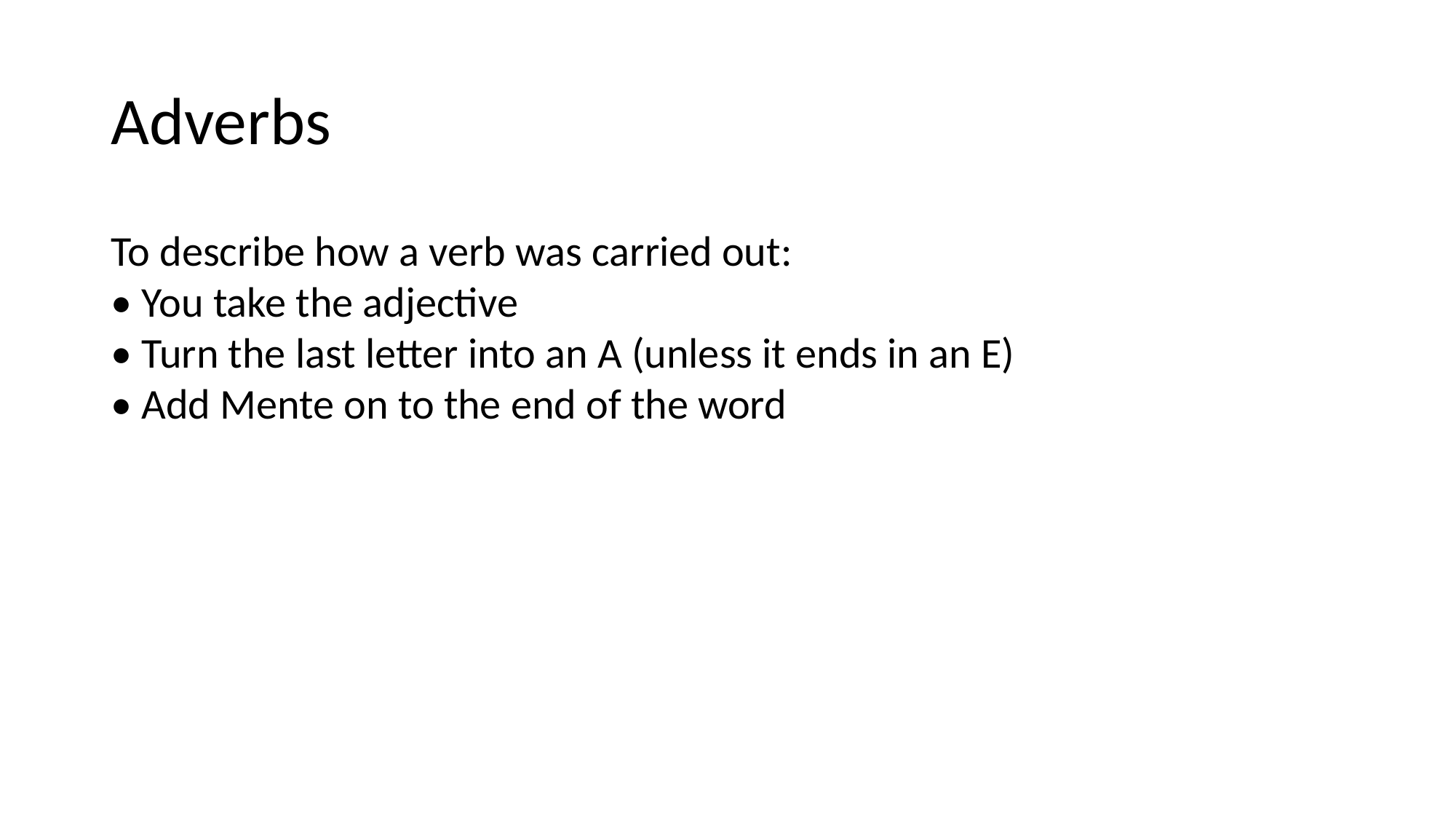

# Adverbs
To describe how a verb was carried out:
• You take the adjective
• Turn the last letter into an A (unless it ends in an E)
• Add Mente on to the end of the word